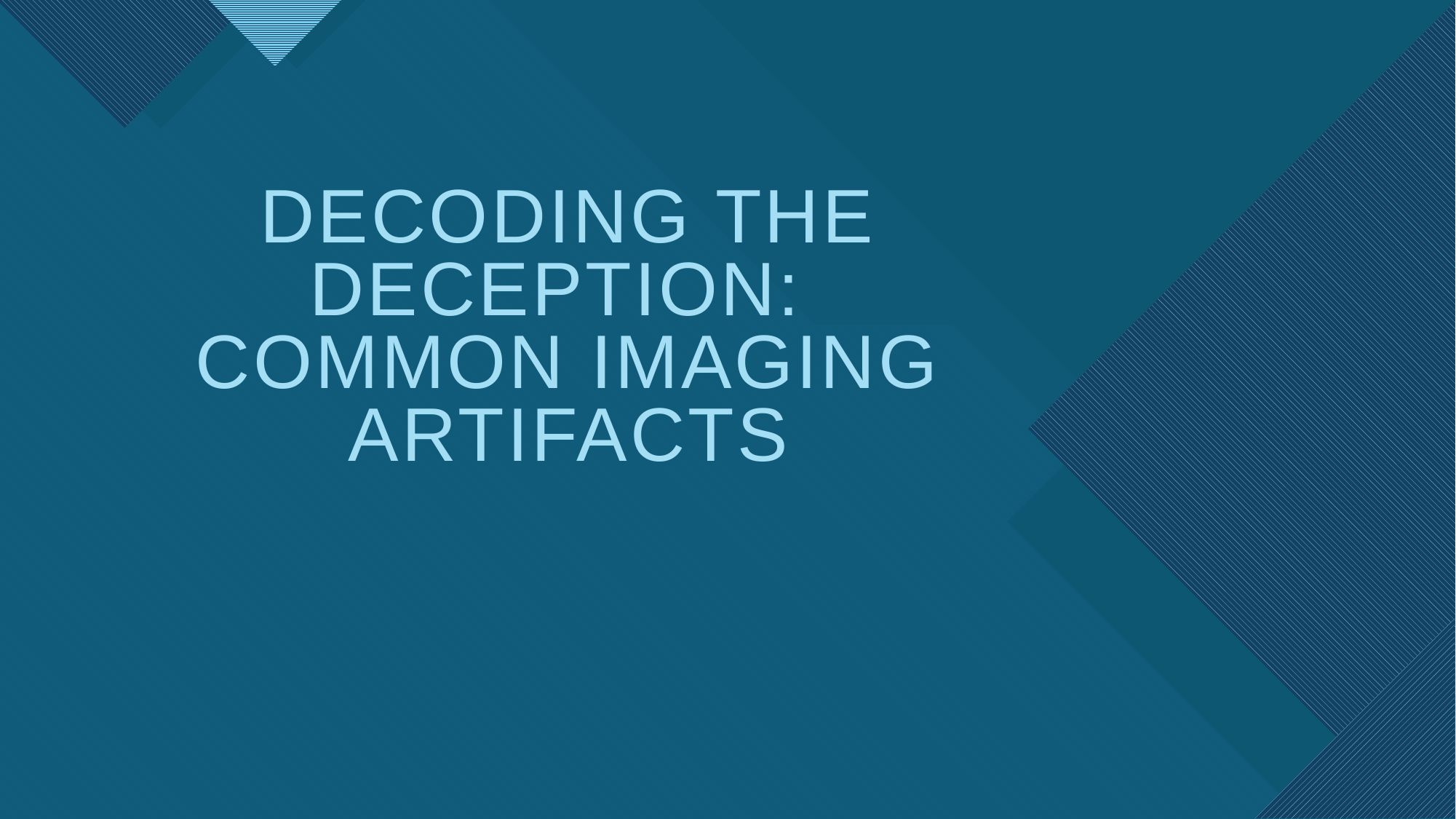

# Decoding the Deception: Common Imaging Artifacts
2